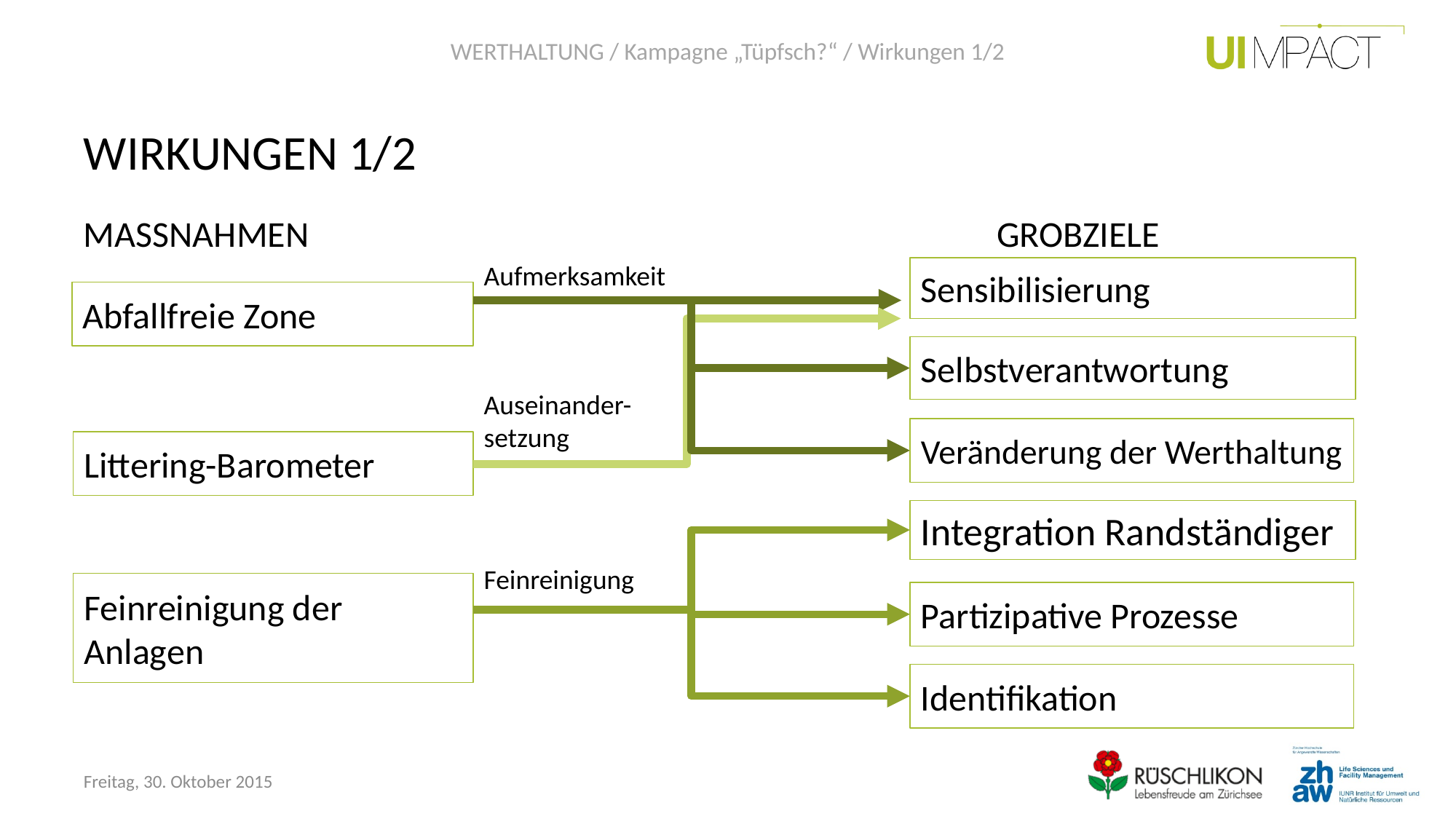

WERTHALTUNG / Kampagne „Tüpfsch?“ / Wirkungen 1/2
# WIRKUNGEN 1/2
MASSNAHMEN
GROBZIELE
Aufmerksamkeit

Sensibilisierung
Abfallfreie Zone
Selbstverantwortung
Auseinander-setzung
Veränderung der Werthaltung
Littering-Barometer
Integration Randständiger
Feinreinigung
Feinreinigung der Anlagen
Partizipative Prozesse
Identifikation
Freitag, 30. Oktober 2015